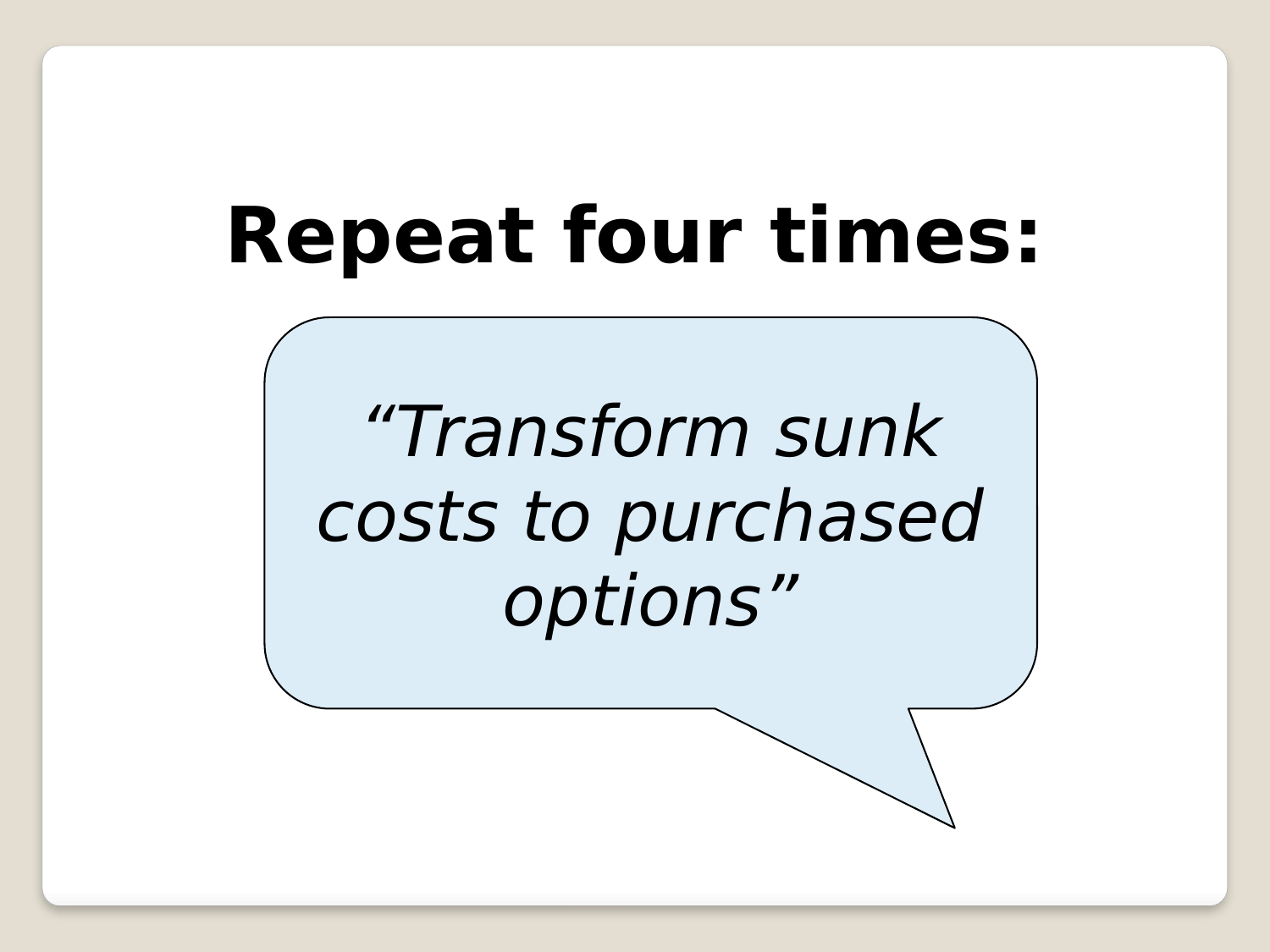

Repeat four times:
“Transform sunk costs to purchased options”